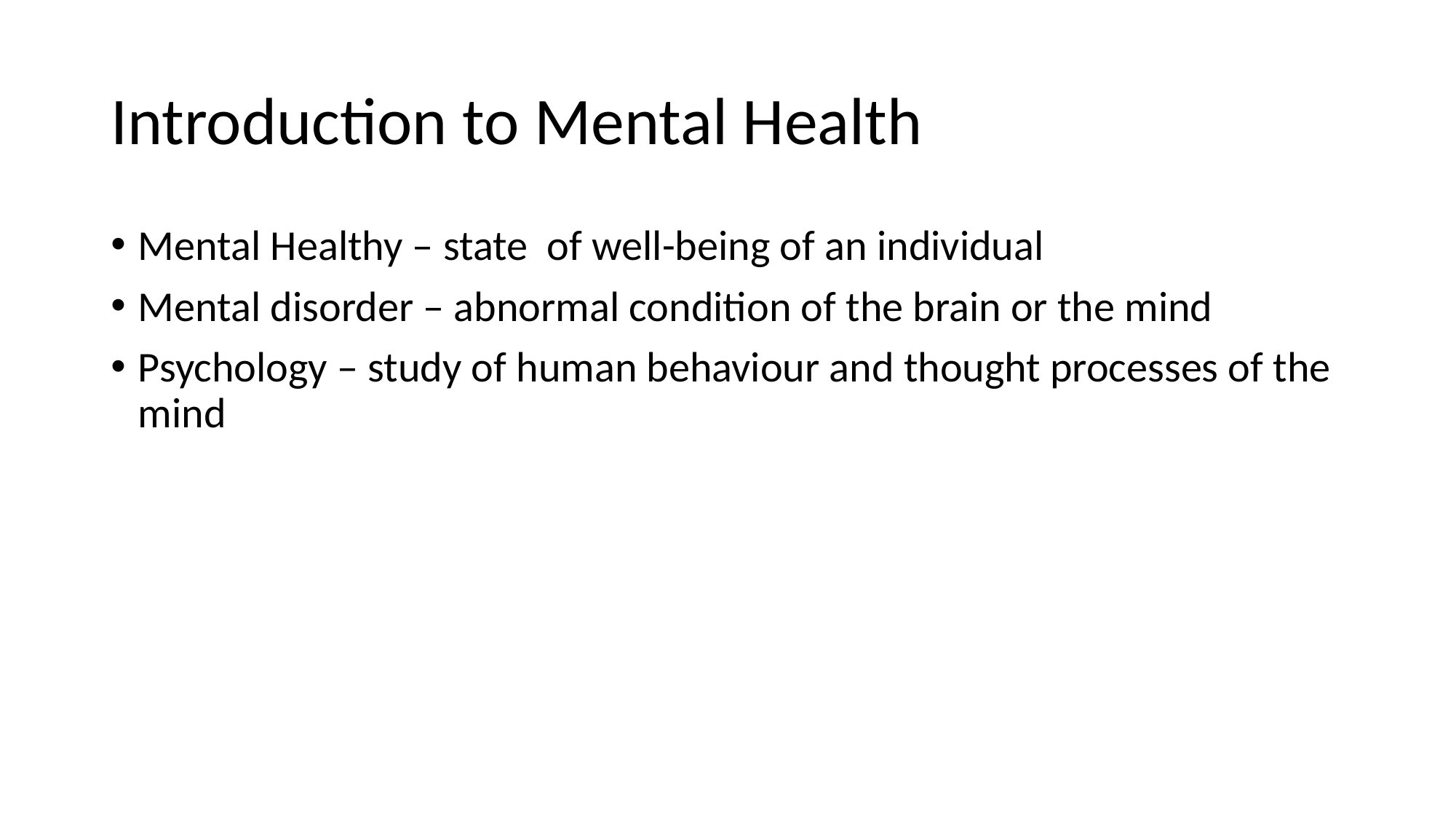

# Introduction to Mental Health
Mental Healthy – state  of well-being of an individual
Mental disorder – abnormal condition of the brain or the mind
Psychology – study of human behaviour and thought processes of the mind